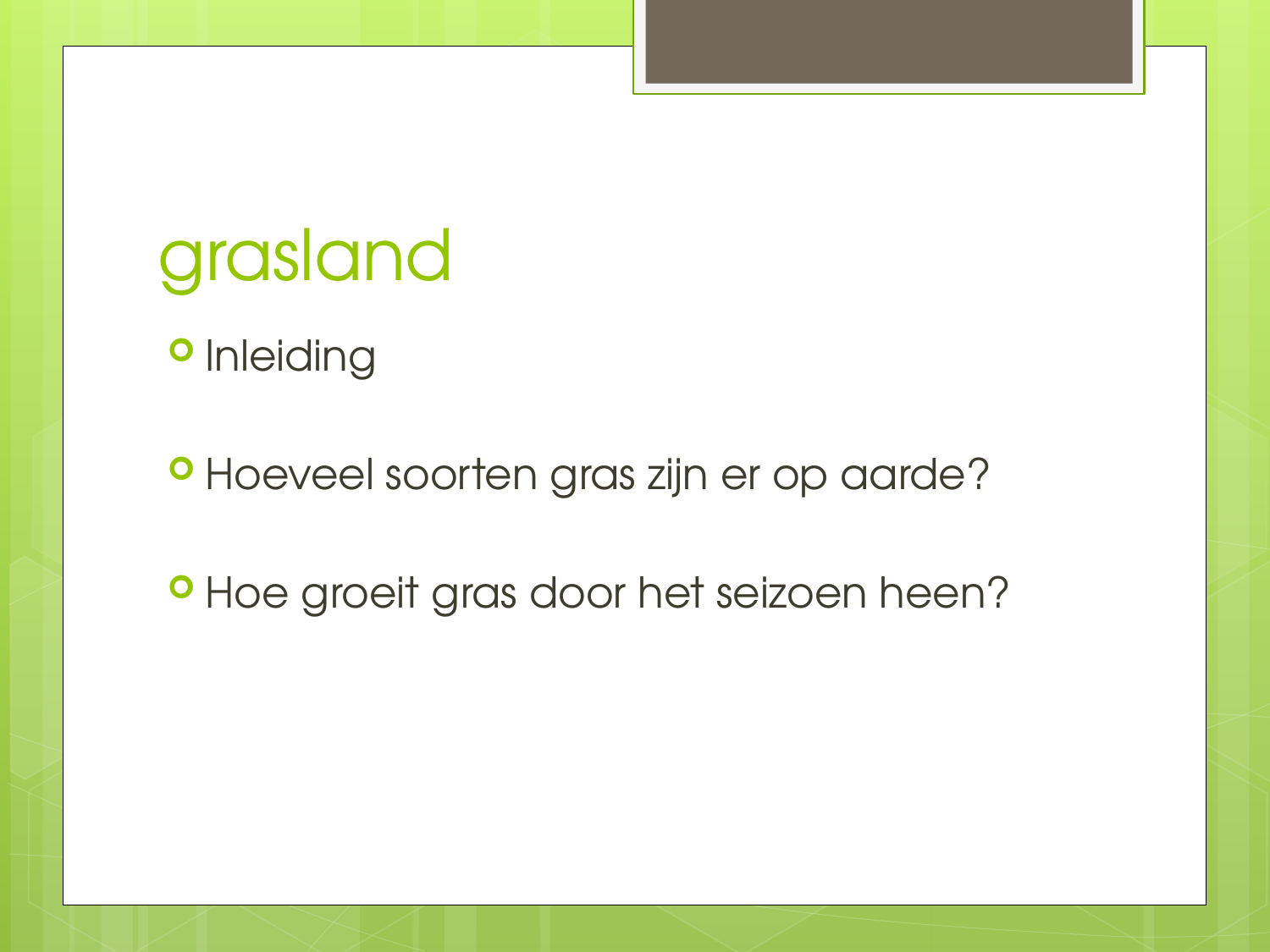

# grasland
Inleiding

Hoeveel soorten gras zijn er op aarde?

Hoe groeit gras door het seizoen heen?